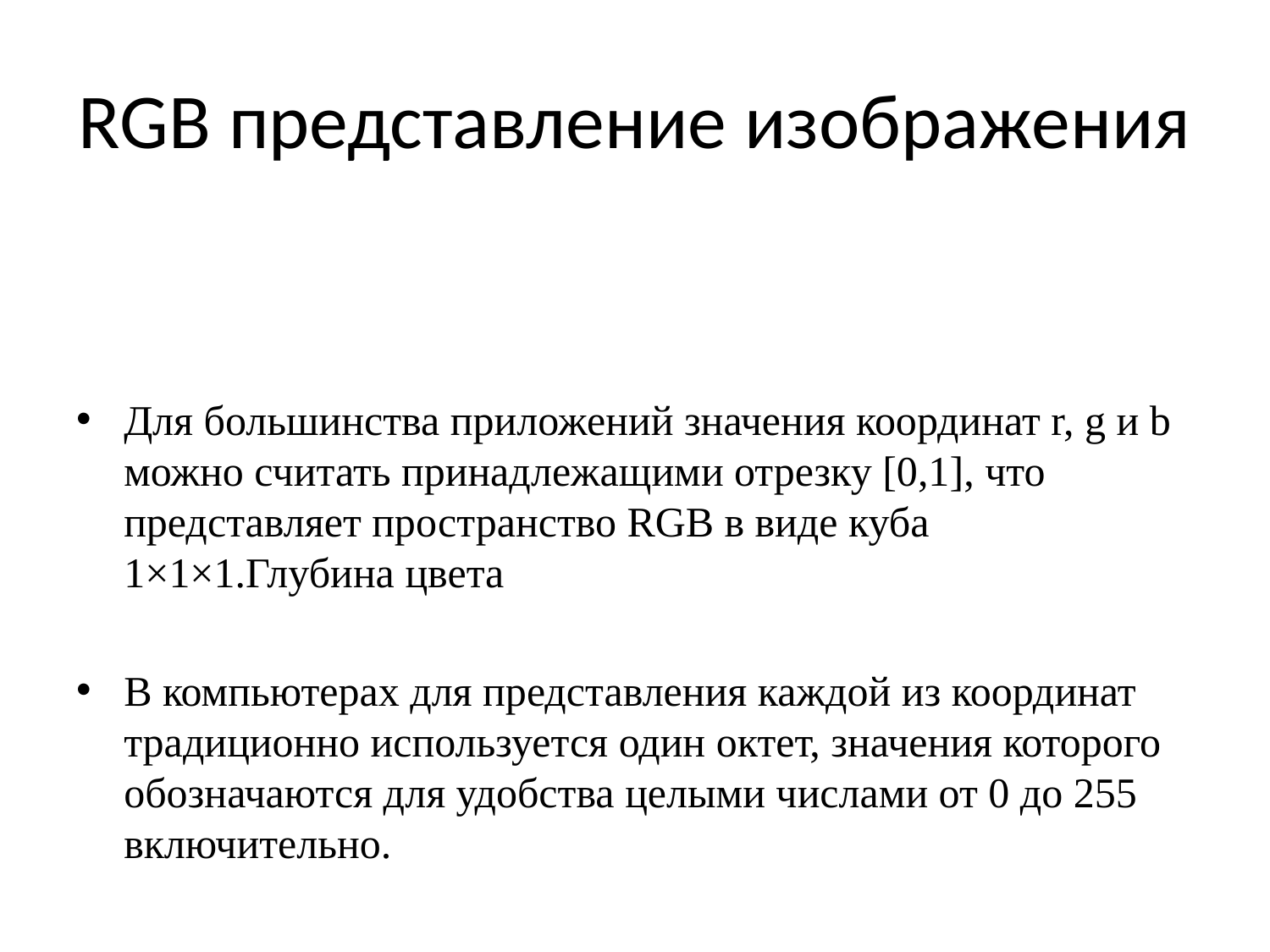

# RGB представление изображения
Для большинства приложений значения координат r, g и b можно считать принадлежащими отрезку [0,1], что представляет пространство RGB в виде куба 1×1×1.Глубина цвета

В компьютерах для представления каждой из координат традиционно используется один октет, значения которого обозначаются для удобства целыми числами от 0 до 255 включительно.